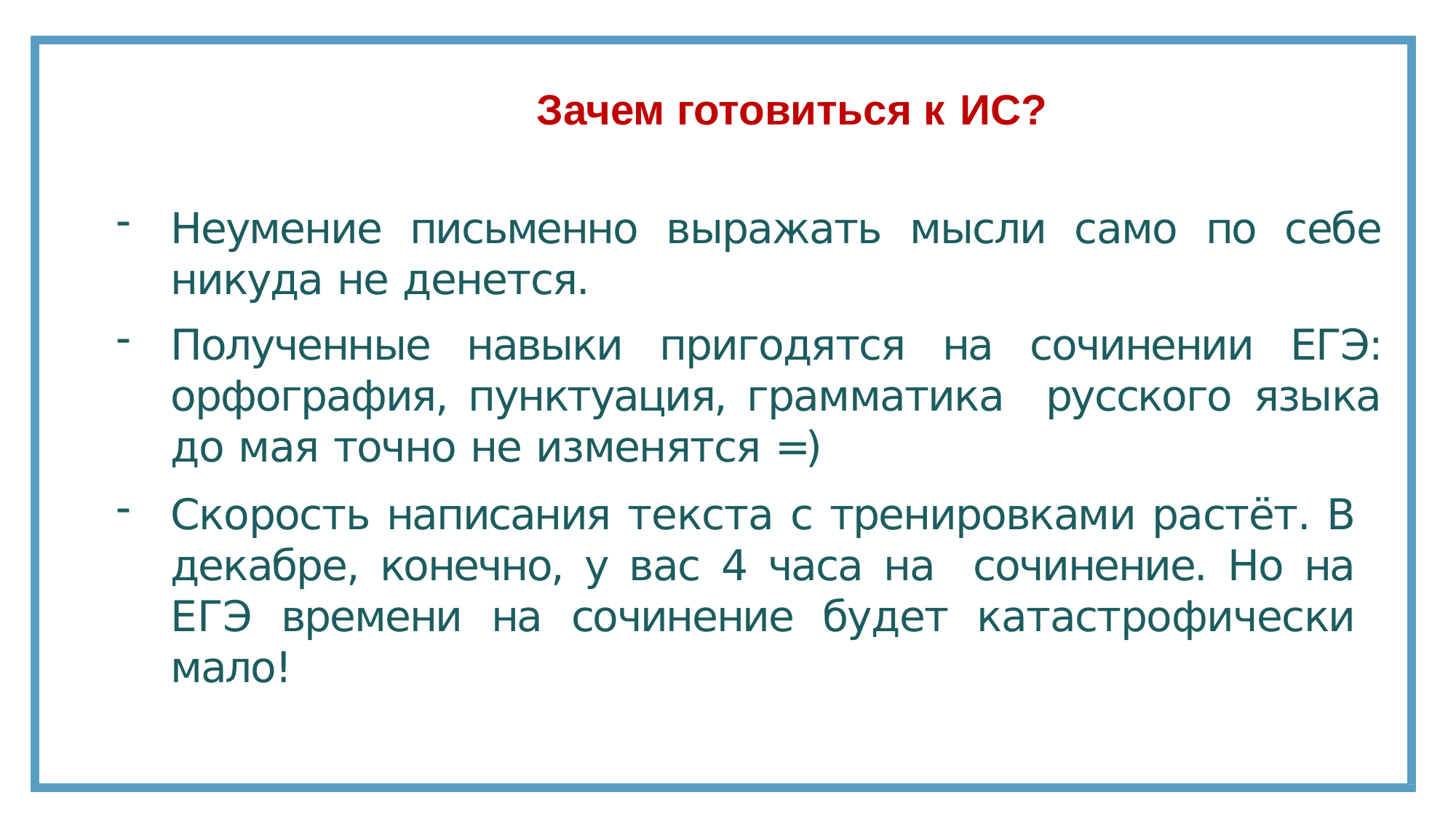

# Зачем готовиться к ИС?

Неумение письменно выражать мысли само по себе никуда не денется.
Полученные навыки пригодятся на сочинении ЕГЭ: орфография, пунктуация, грамматика  русского языка до мая точно не изменятся =)
Скорость написания текста с тренировками растёт. В декабре, конечно, у вас 4 часа на  сочинение. Но на ЕГЭ времени на сочинение будет катастрофически мало!